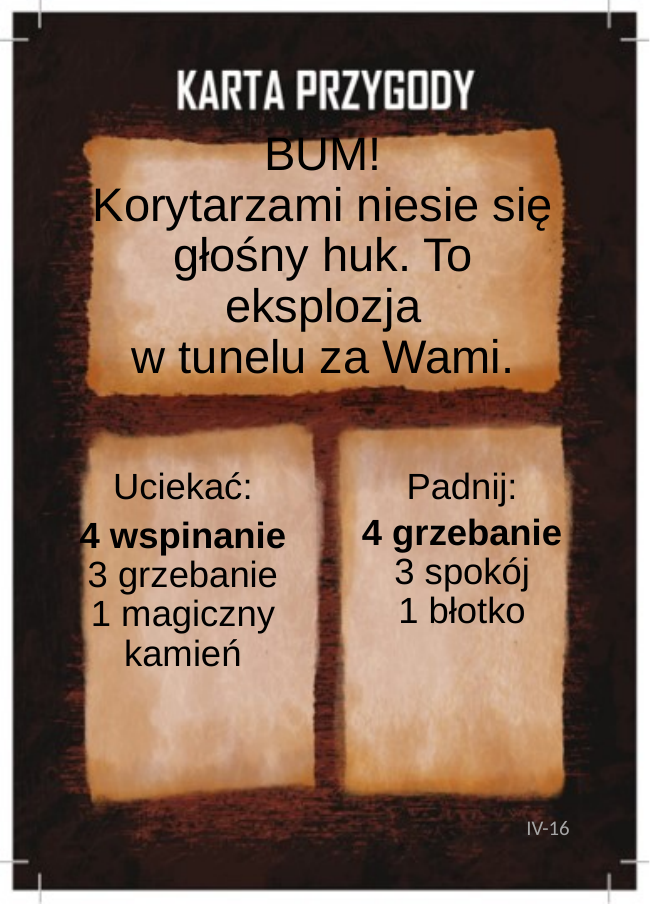

# BUM! Korytarzami niesie się głośny huk. To eksplozja w tunelu za Wami.
Uciekać:
4 wspinanie
3 grzebanie
1 magiczny kamień
Padnij:
4 grzebanie
3 spokój
1 błotko
IV-16